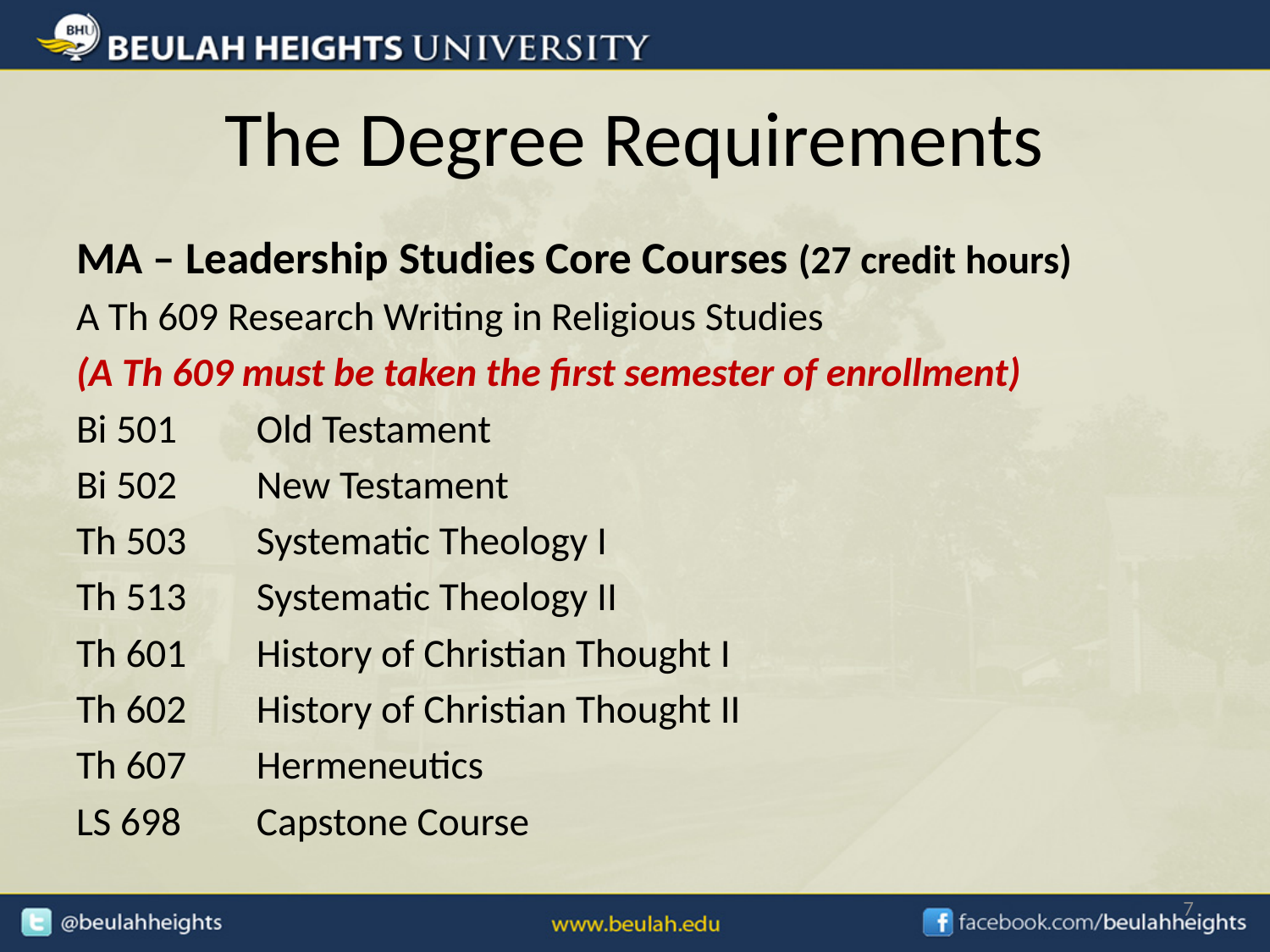

# The Degree Requirements
MA – Leadership Studies Core Courses (27 credit hours)
A Th 609 Research Writing in Religious Studies
(A Th 609 must be taken the first semester of enrollment)
Bi 501 	Old Testament
Bi 502 	New Testament
Th 503 	Systematic Theology I
Th 513 	Systematic Theology II
Th 601 	History of Christian Thought I
Th 602 	History of Christian Thought II
Th 607	Hermeneutics
LS 698	Capstone Course
7